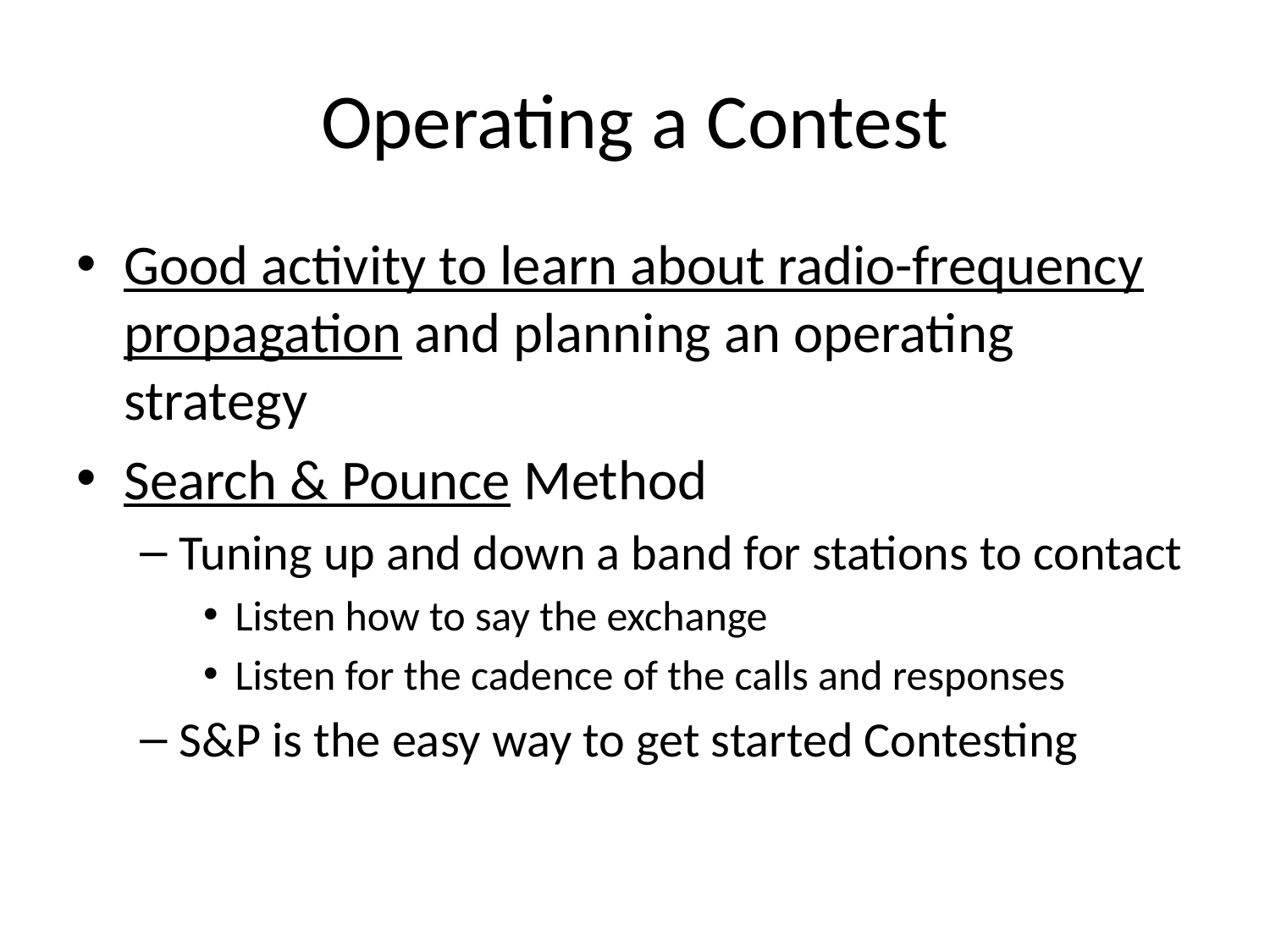

# Operating a Contest
Good activity to learn about radio-frequency propagation and planning an operating strategy
Search & Pounce Method
Tuning up and down a band for stations to contact
Listen how to say the exchange
Listen for the cadence of the calls and responses
S&P is the easy way to get started Contesting